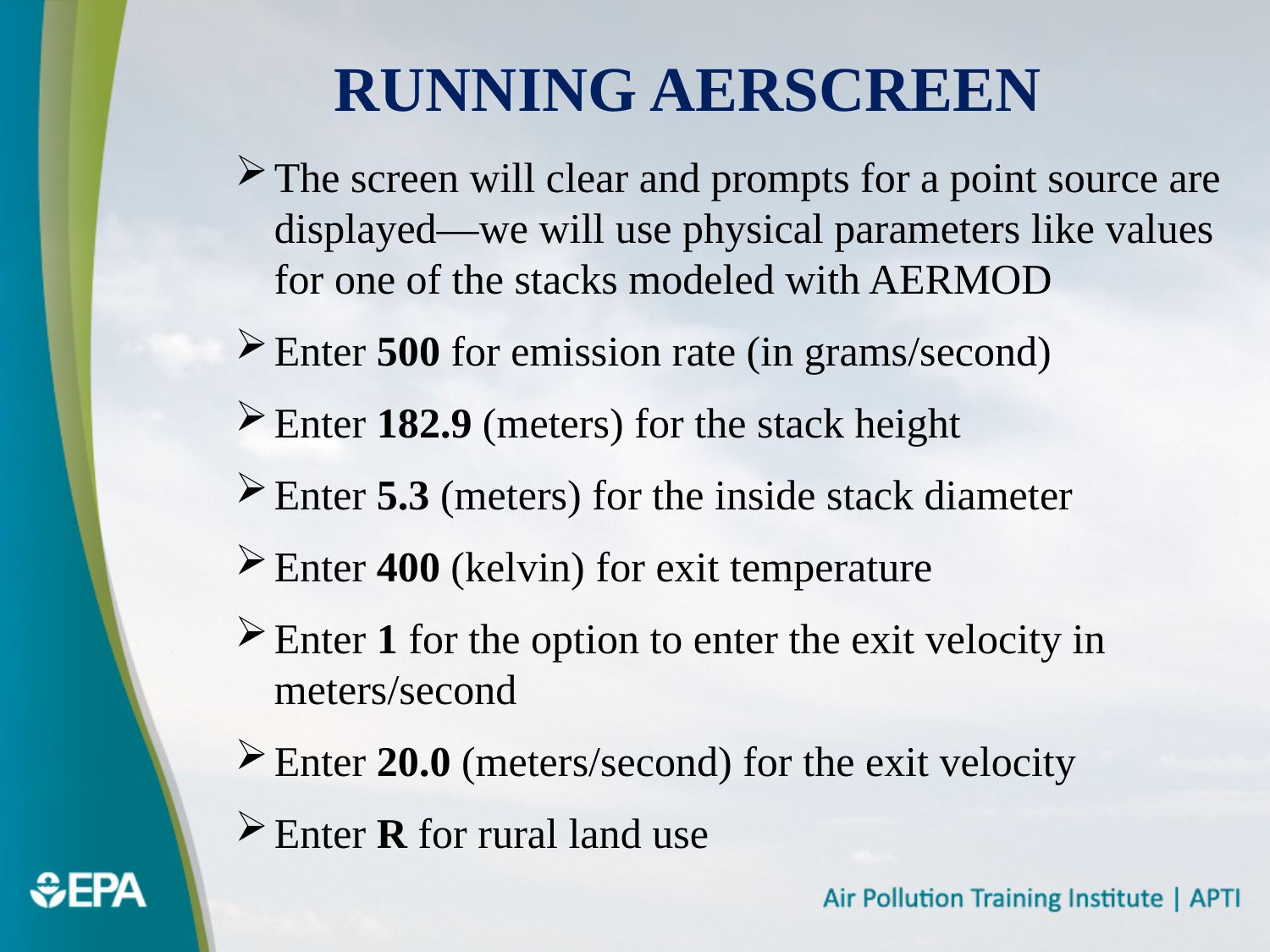

# Running AERSCREEN
The screen will clear and prompts for a point source are displayed—we will use physical parameters like values for one of the stacks modeled with AERMOD
Enter 500 for emission rate (in grams/second)
Enter 182.9 (meters) for the stack height
Enter 5.3 (meters) for the inside stack diameter
Enter 400 (kelvin) for exit temperature
Enter 1 for the option to enter the exit velocity in meters/second
Enter 20.0 (meters/second) for the exit velocity
Enter R for rural land use